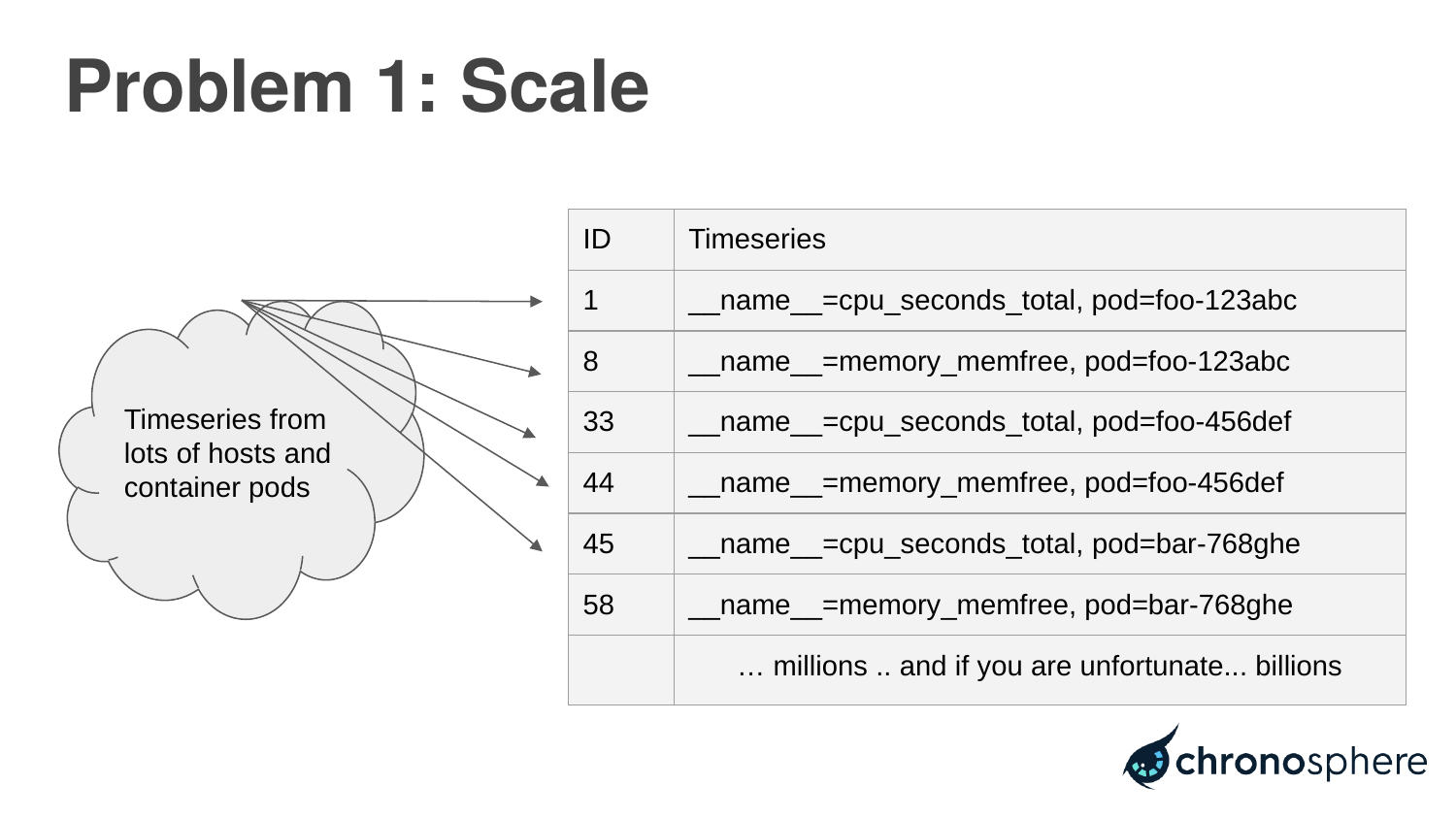

# Problem 1: Scale
| ID | Timeseries |
| --- | --- |
| 1 | \_\_name\_\_=cpu\_seconds\_total, pod=foo-123abc |
| 8 | \_\_name\_\_=memory\_memfree, pod=foo-123abc |
| 33 | \_\_name\_\_=cpu\_seconds\_total, pod=foo-456def |
| 44 | \_\_name\_\_=memory\_memfree, pod=foo-456def |
| 45 | \_\_name\_\_=cpu\_seconds\_total, pod=bar-768ghe |
| 58 | \_\_name\_\_=memory\_memfree, pod=bar-768ghe |
|  | … millions .. and if you are unfortunate... billions |
Timeseries from lots of hosts and container pods